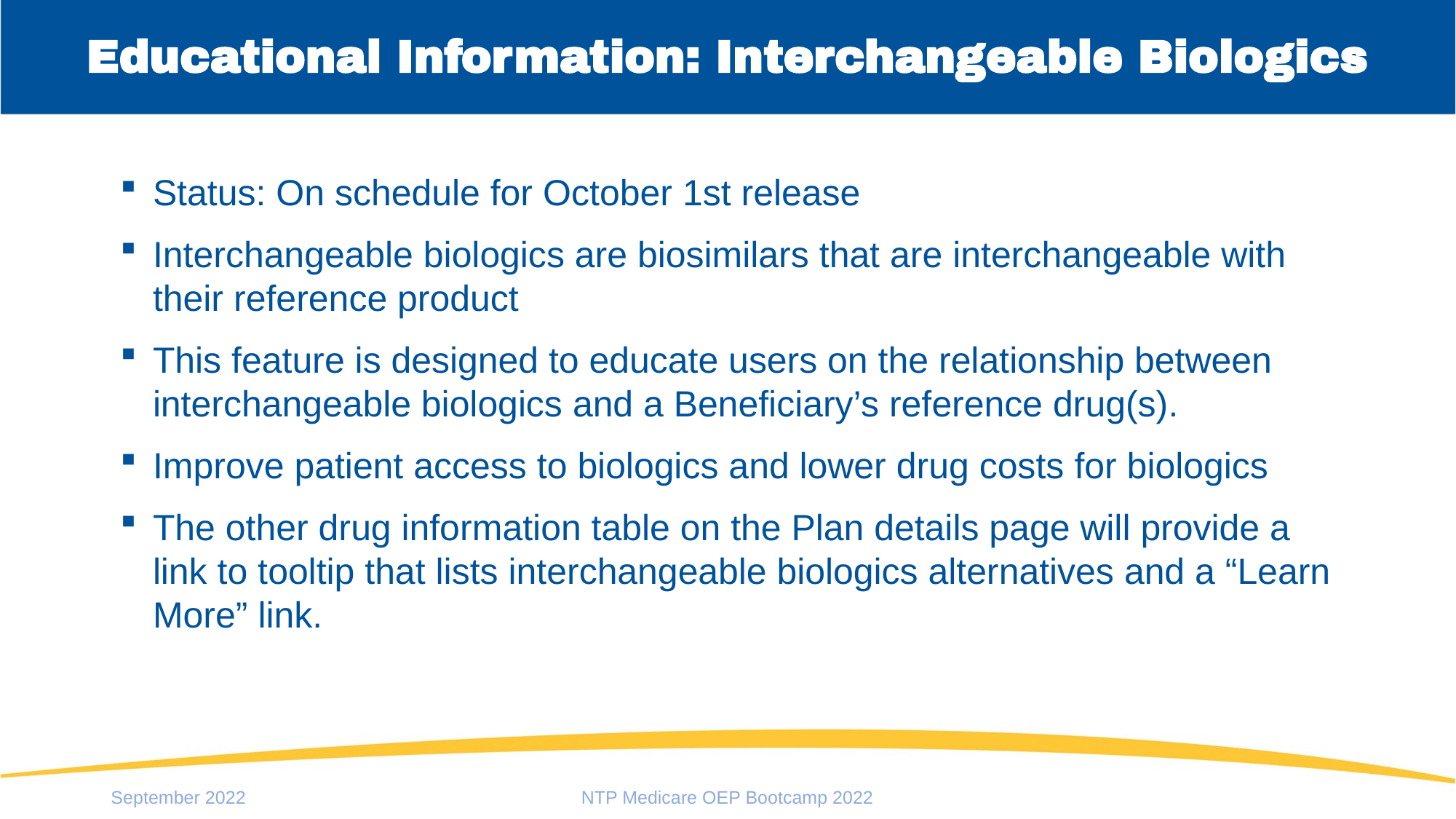

# Educational Information: Interchangeable Biologics
Status: On schedule for October 1st release
Interchangeable biologics are biosimilars that are interchangeable with their reference product
This feature is designed to educate users on the relationship between interchangeable biologics and a Beneficiary’s reference drug(s).
Improve patient access to biologics and lower drug costs for biologics
The other drug information table on the Plan details page will provide a link to tooltip that lists interchangeable biologics alternatives and a “Learn More” link.
September 2022
NTP Medicare OEP Bootcamp 2022